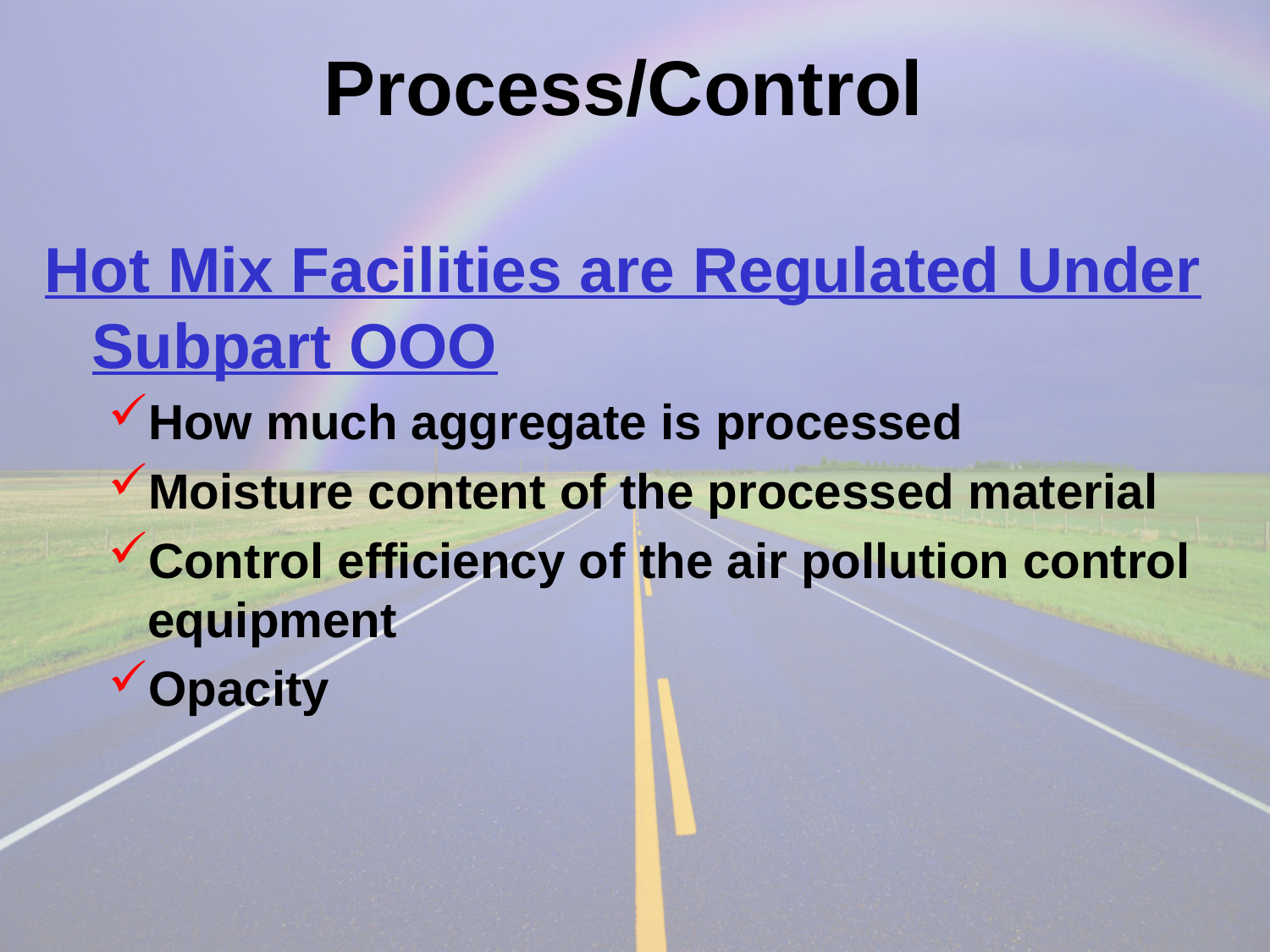

# Process/Control
Hot Mix Facilities are Regulated Under Subpart OOO
How much aggregate is processed
Moisture content of the processed material
Control efficiency of the air pollution control equipment
Opacity